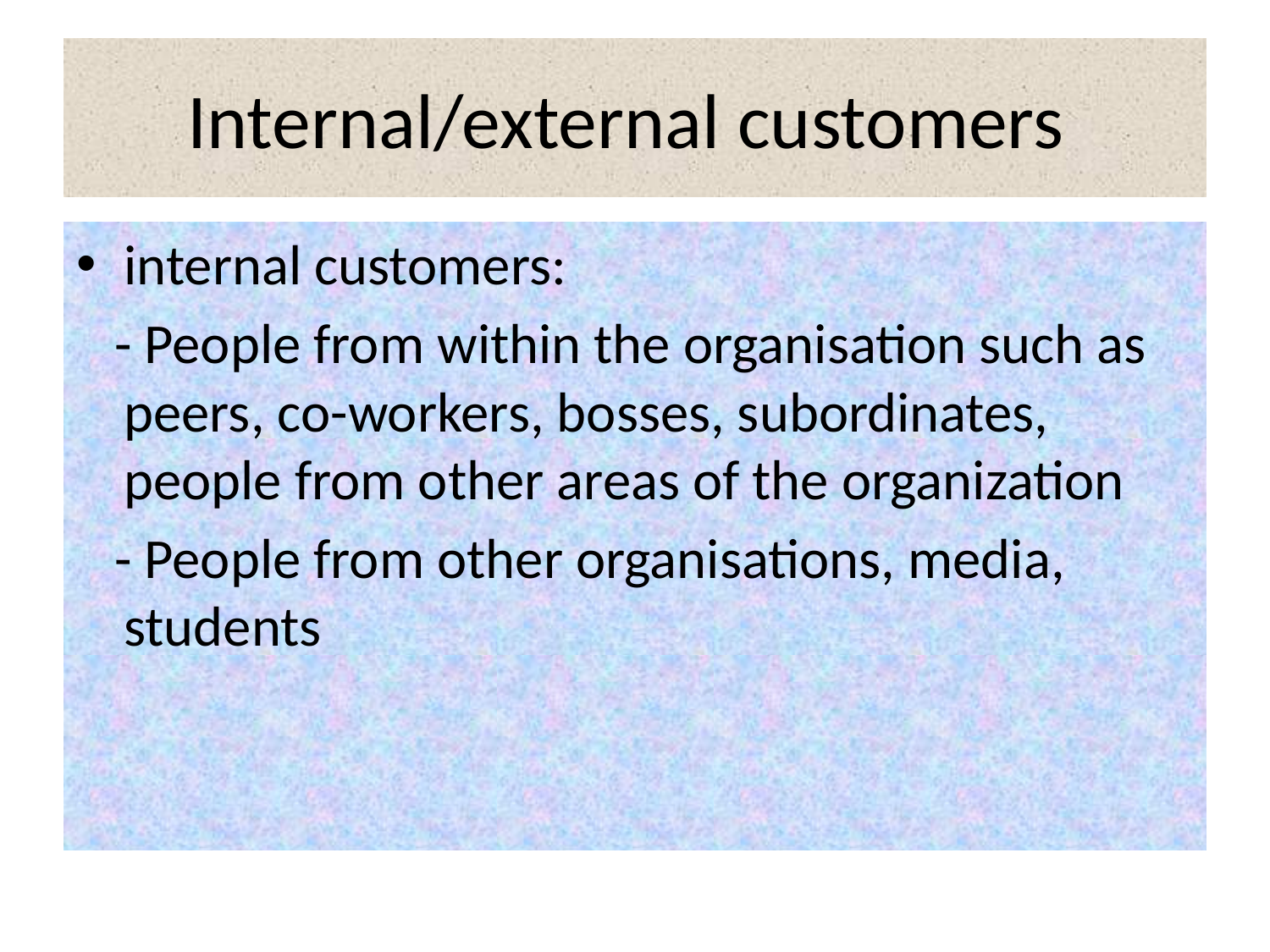

# Internal/external customers
internal customers:
   - People from within the organisation such as peers, co-workers, bosses, subordinates, people from other areas of the organization
   - People from other organisations, media, students